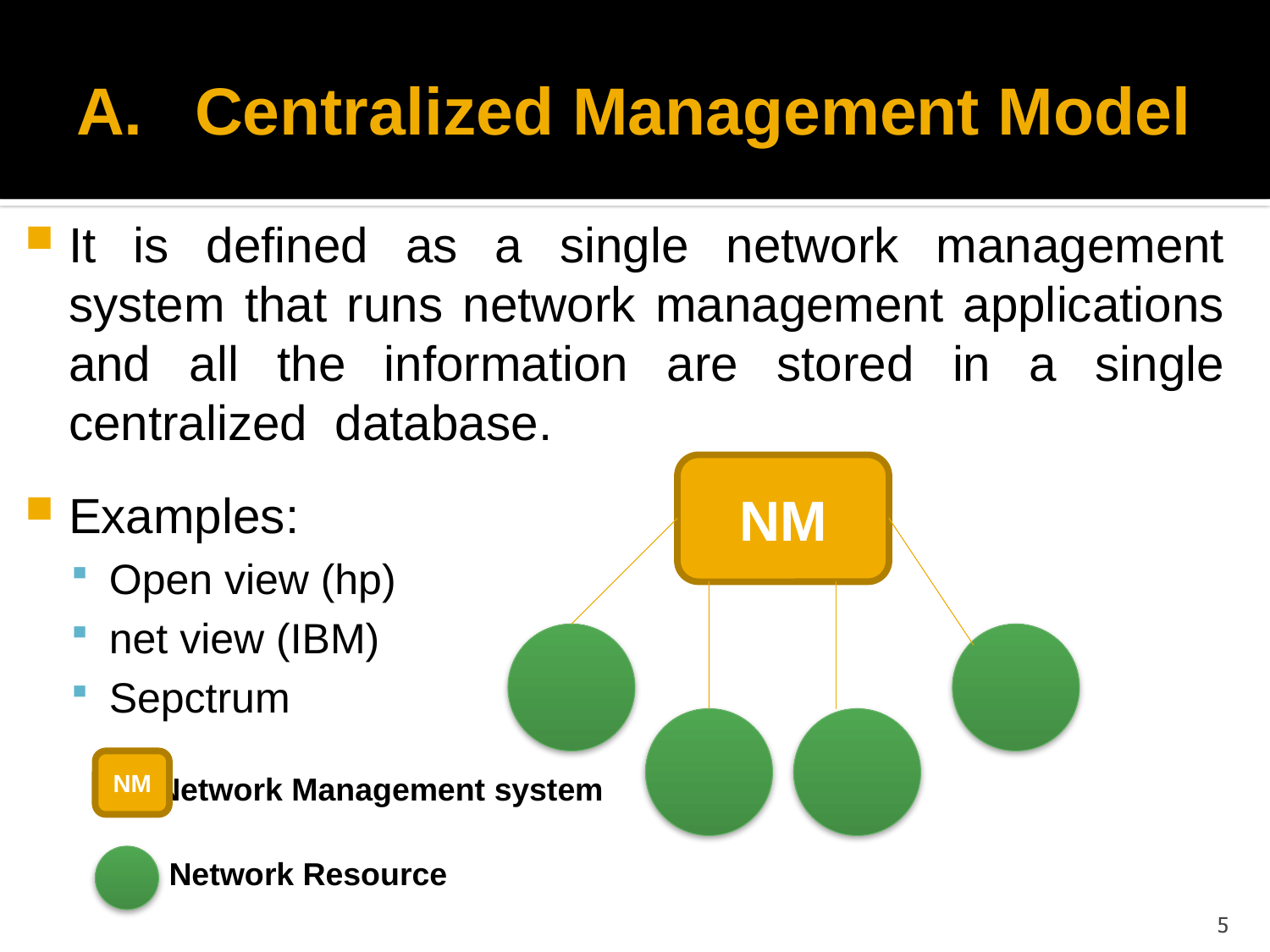

# Centralized Management Model
It is defined as a single network management system that runs network management applications and all the information are stored in a single centralized  database.

Examples:
Open view (hp)
net view (IBM)
Sepctrum
NM

NM
Network Management system

Network Resource
5